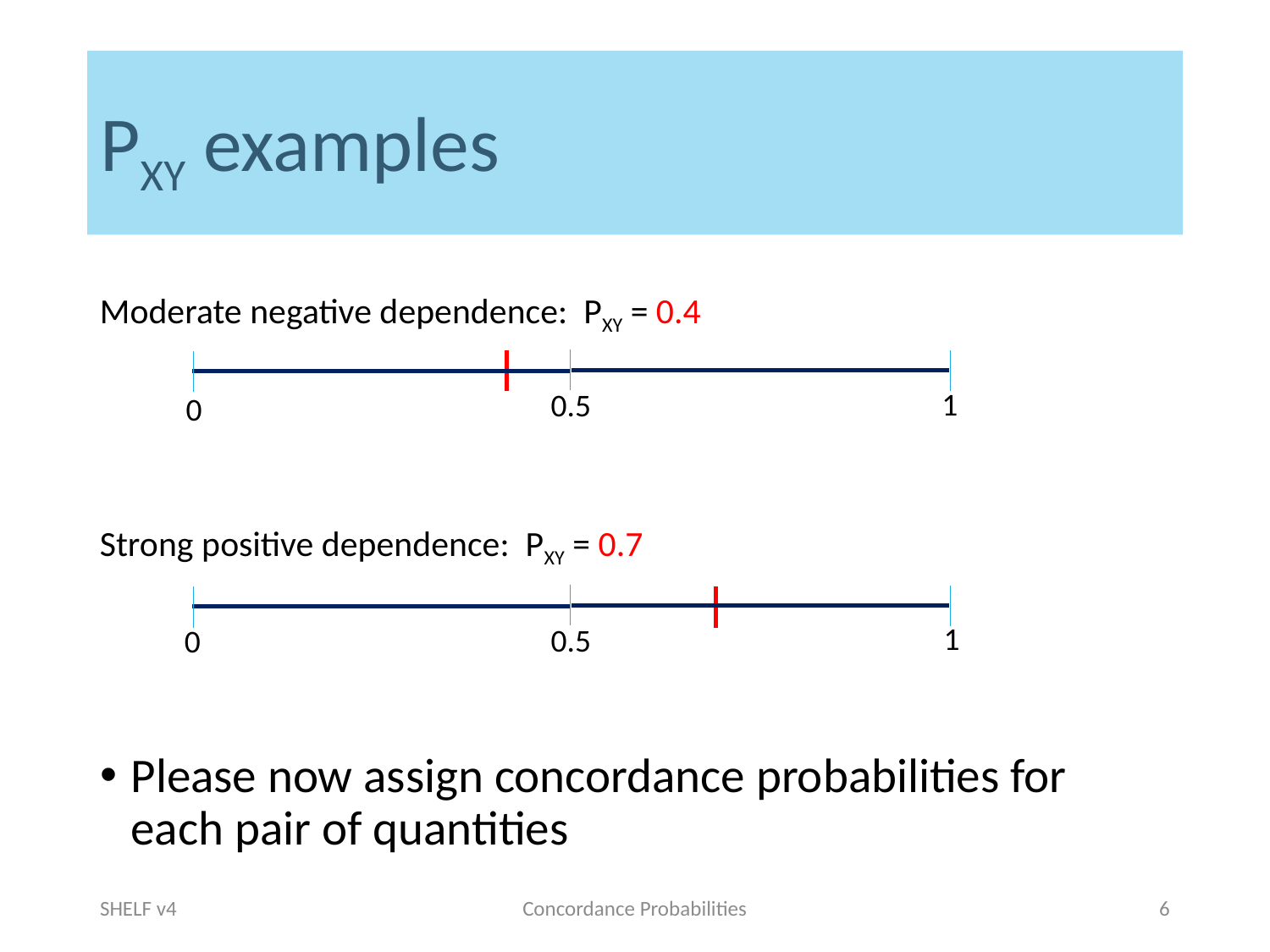

# PXY examples

Please now assign concordance probabilities for each pair of quantities
Moderate negative dependence:  PXY = 0.4
0.5
0
1
Strong positive dependence:  PXY = 0.7
1
0.5
0
SHELF v4
Concordance Probabilities
6